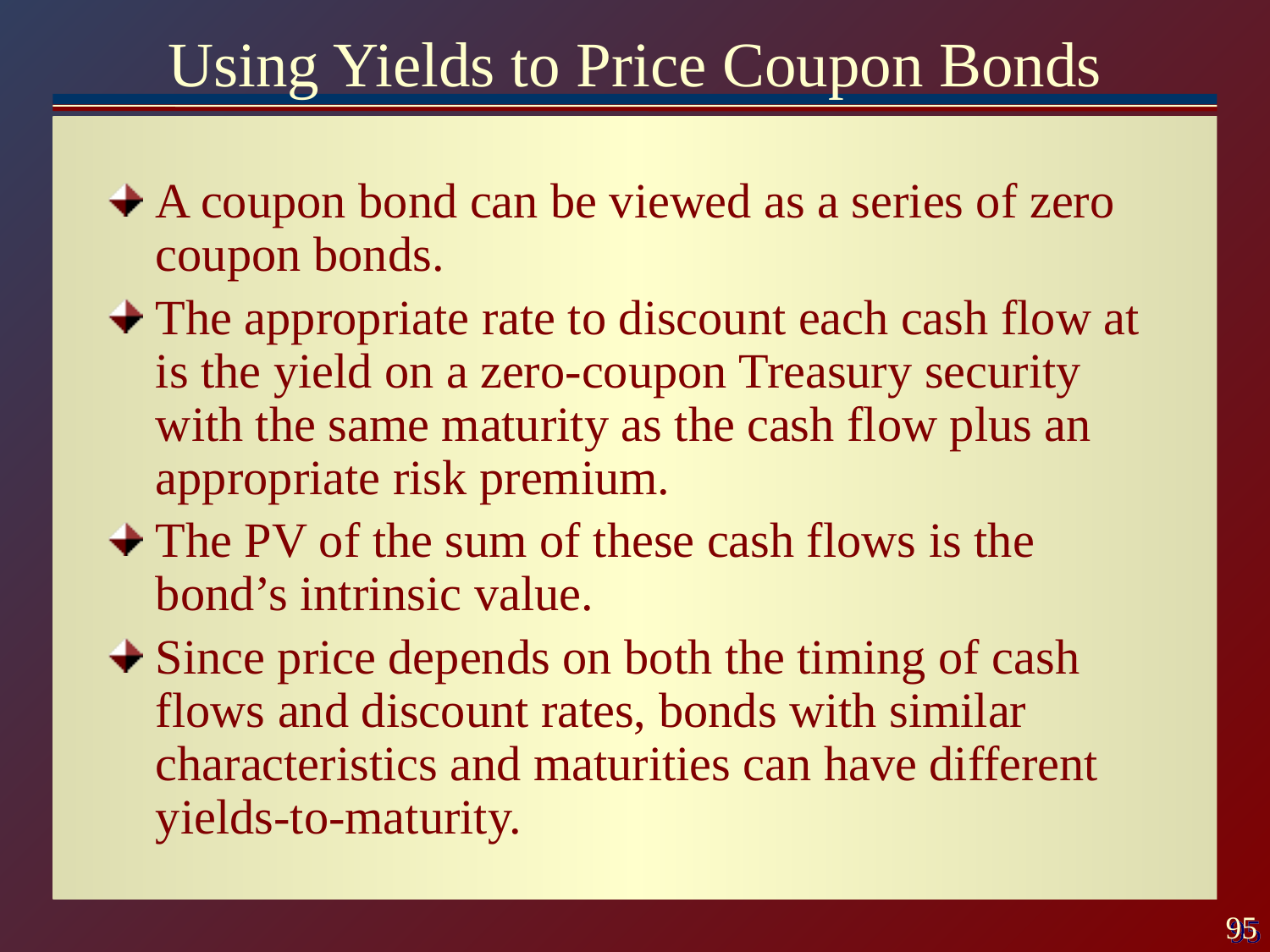

# Using Yields to Price Coupon Bonds
A coupon bond can be viewed as a series of zero coupon bonds.
The appropriate rate to discount each cash flow at  is the yield on a zero-coupon Treasury security with the same maturity as the cash flow plus an appropriate risk premium.
The PV of the sum of these cash flows is the bond’s intrinsic value.
Since price depends on both the timing of cash flows and discount rates, bonds with similar characteristics and maturities can have different yields-to-maturity.